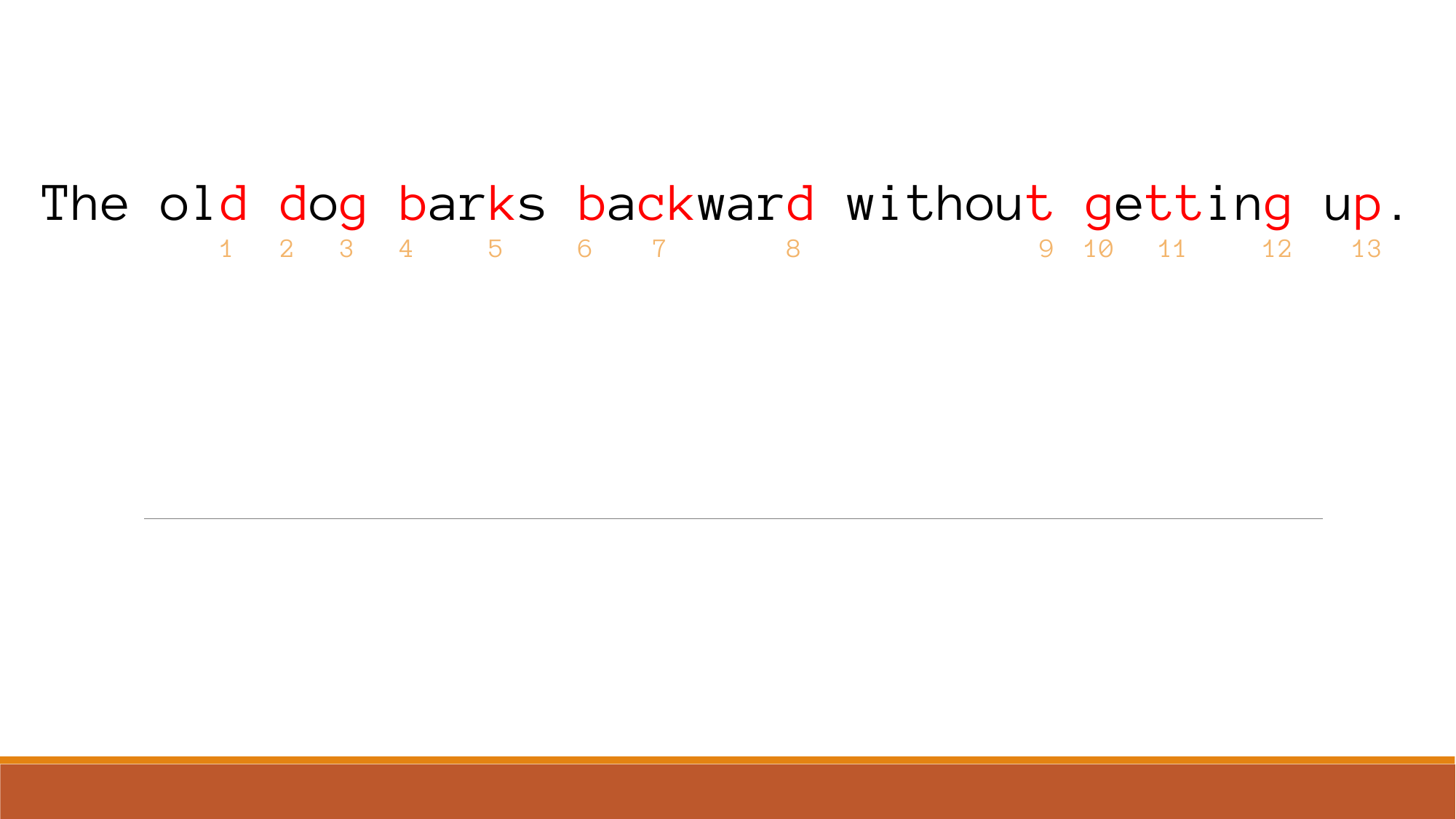

The old dog barks backward without getting up.
            1   2   3   4     5     6    7        8                9  10   11     12    13